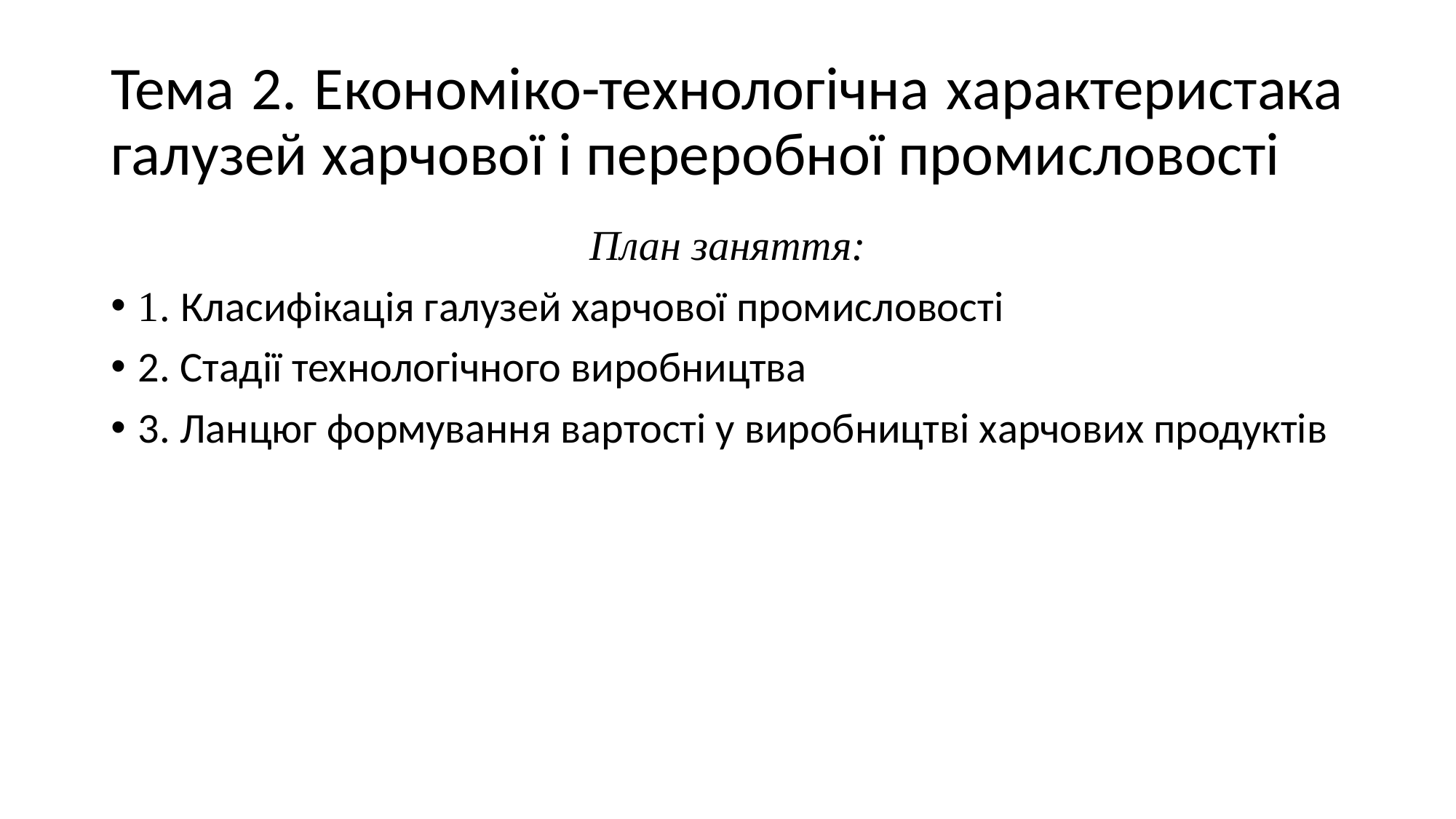

# Тема 2. Економіко-технологічна характеристака галузей харчової і переробної промисловості
План заняття:
1. Класифікація галузей харчової промисловості
2. Стадії технологічного виробництва
3. Ланцюг формування вартості у виробництві харчових продуктів